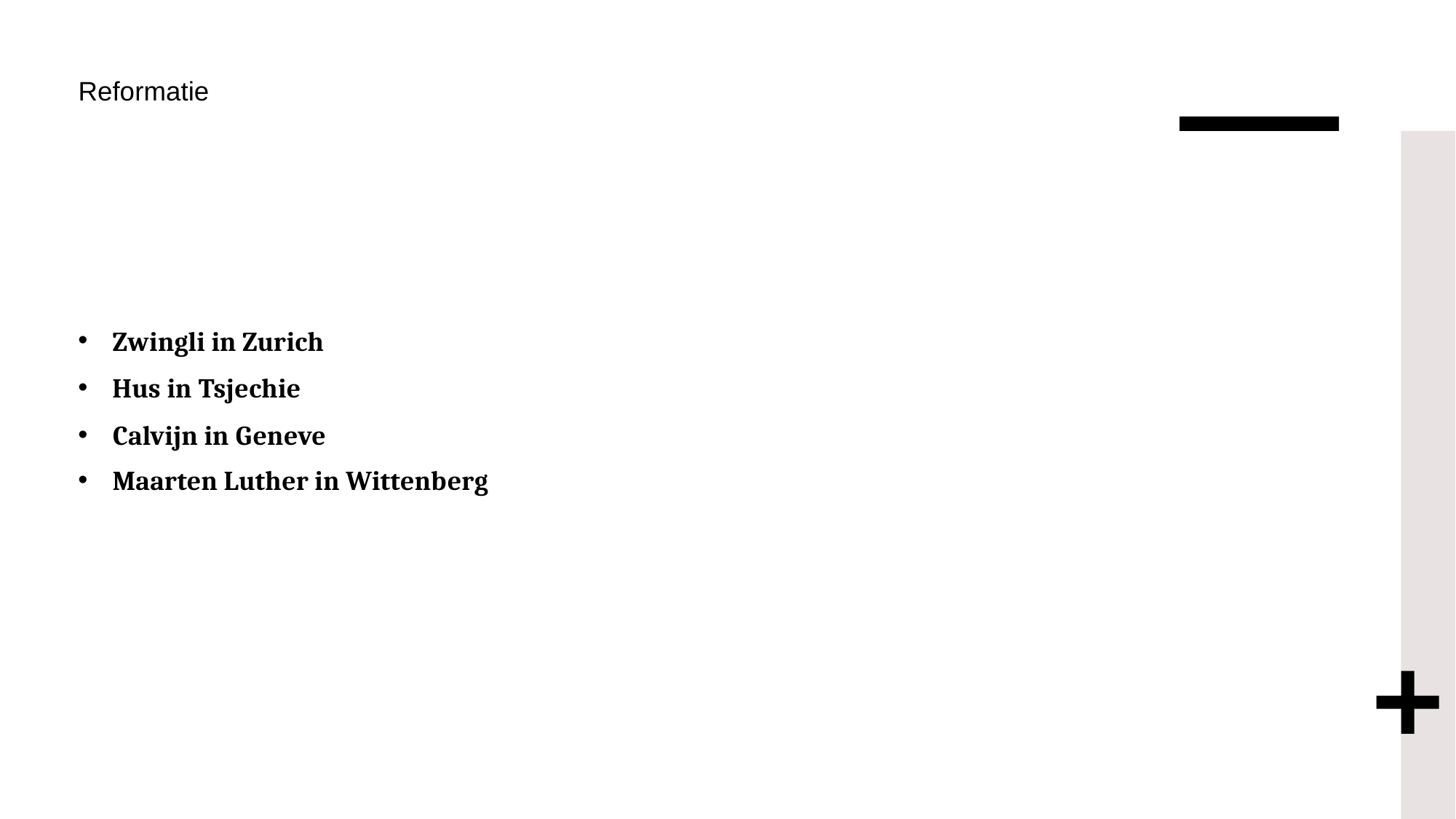

# Reformatie
Zwingli in Zurich
Hus in Tsjechie
Calvijn in Geneve
Maarten Luther in Wittenberg